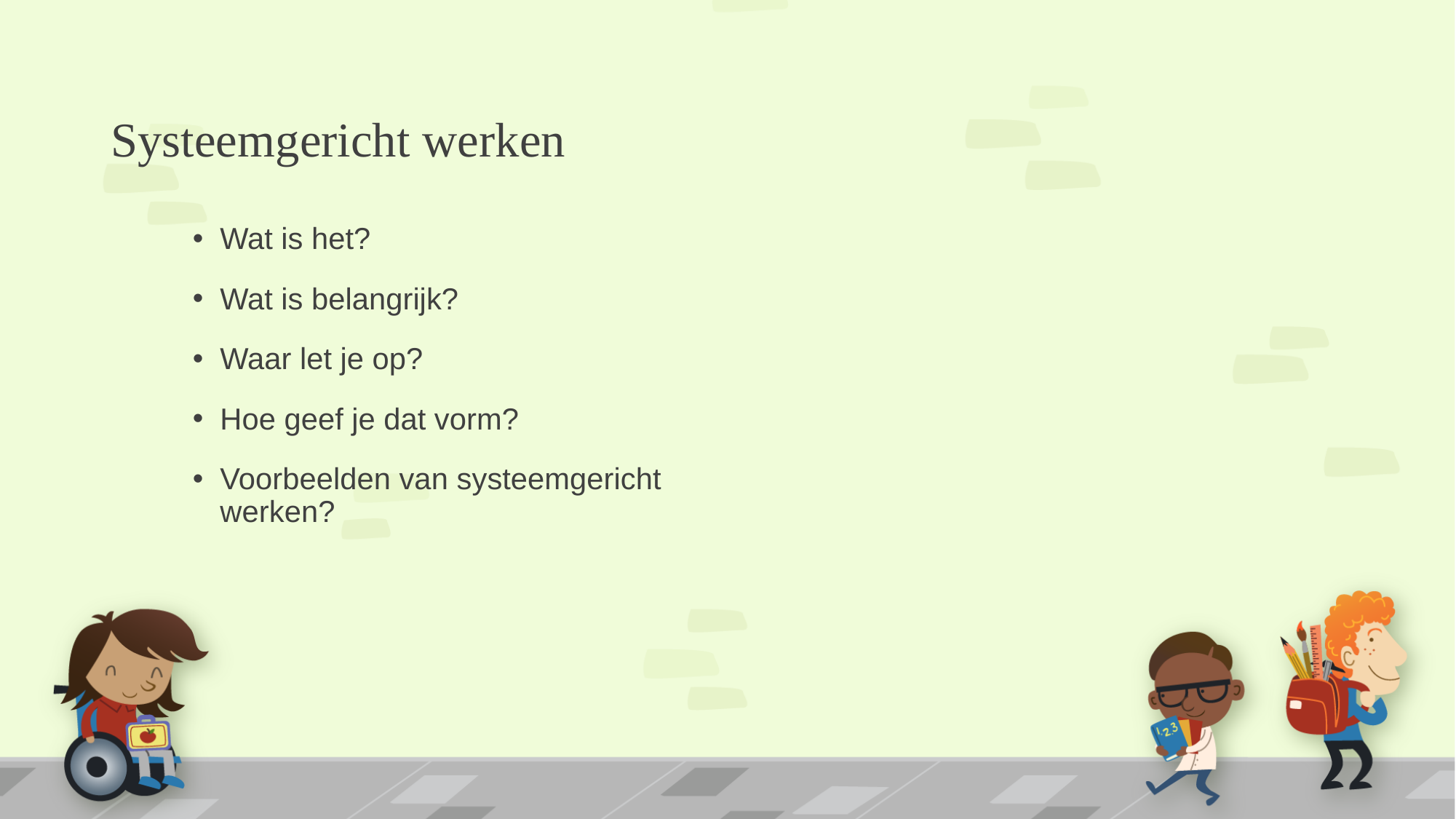

# Systeemgericht werken
Wat is het?
Wat is belangrijk?
Waar let je op?
Hoe geef je dat vorm?
Voorbeelden van systeemgericht werken?